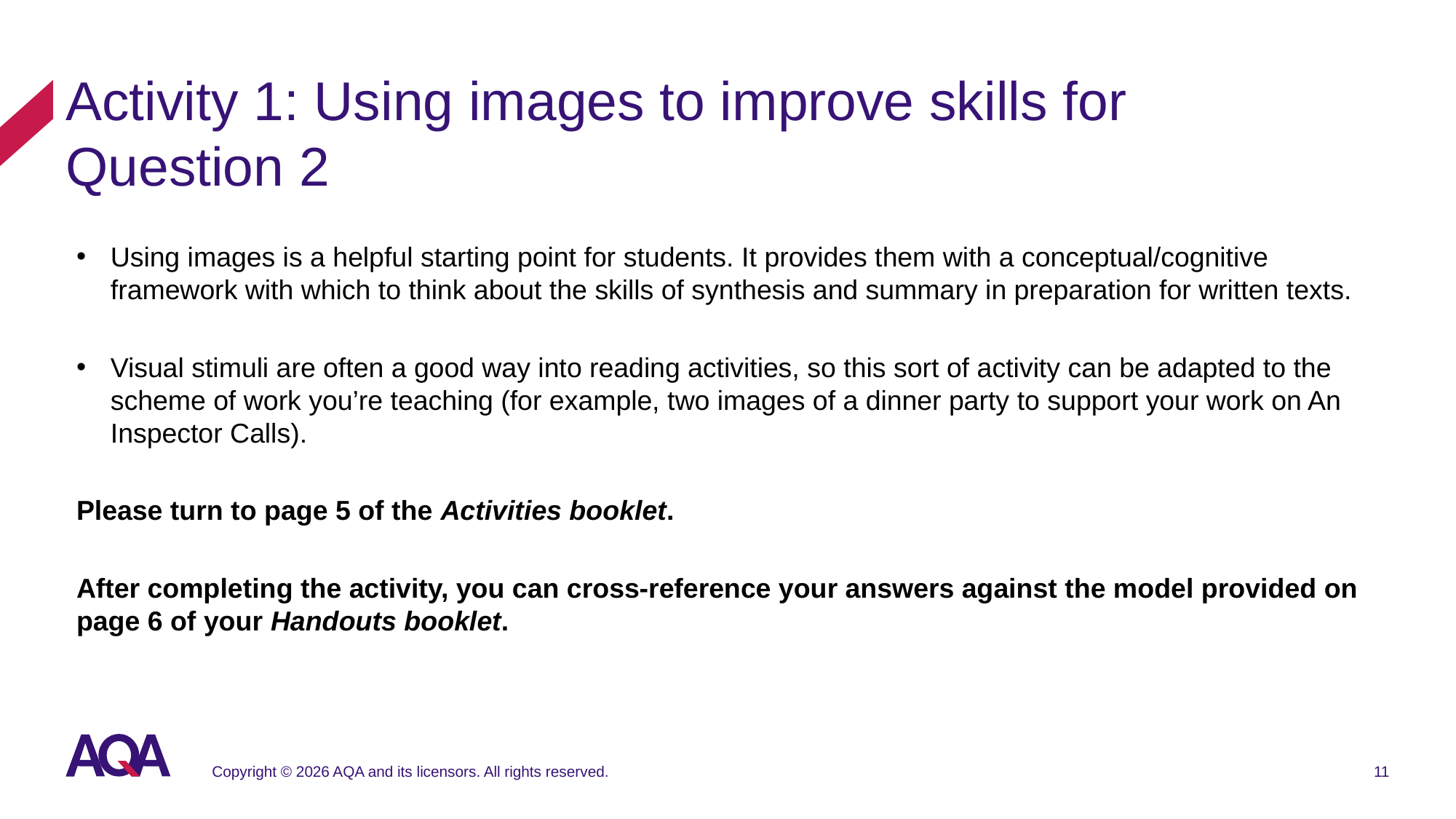

# Activity 1: Using images to improve skills for	 Question 2
Using images is a helpful starting point for students. It provides them with a conceptual/cognitive framework with which to think about the skills of synthesis and summary in preparation for written texts.

Visual stimuli are often a good way into reading activities, so this sort of activity can be adapted to the scheme of work you’re teaching (for example, two images of a dinner party to support your work on An Inspector Calls).

Please turn to page 5 of the Activities booklet.

After completing the activity, you can cross-reference your answers against the model provided on page 6 of your Handouts booklet.

Copyright © 2026 AQA and its licensors. All rights reserved.
11